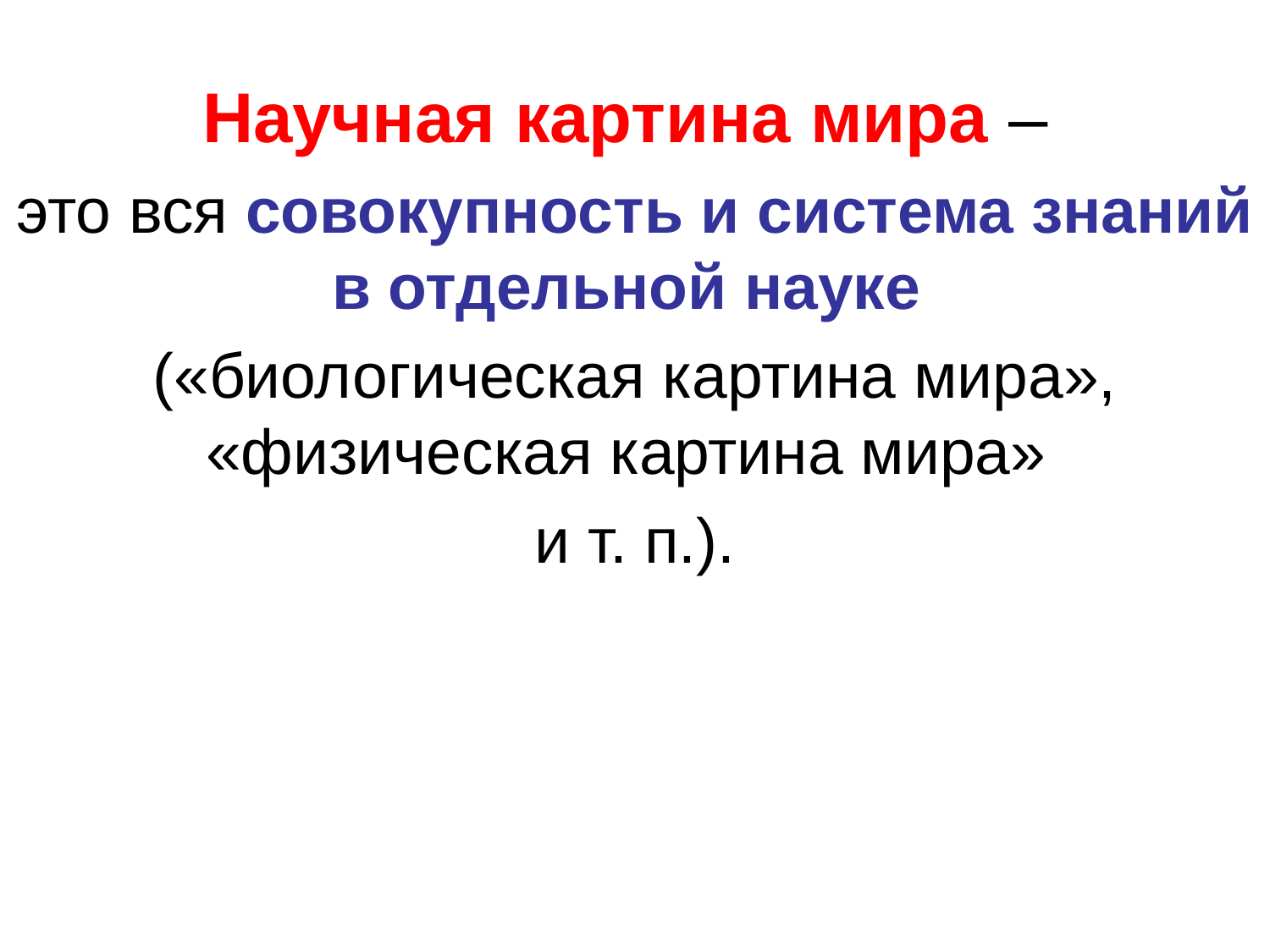

Научная картина мира –
это вся совокупность и система знаний в отдельной науке
(«биологическая картина мира», «физическая картина мира»
и т. п.).